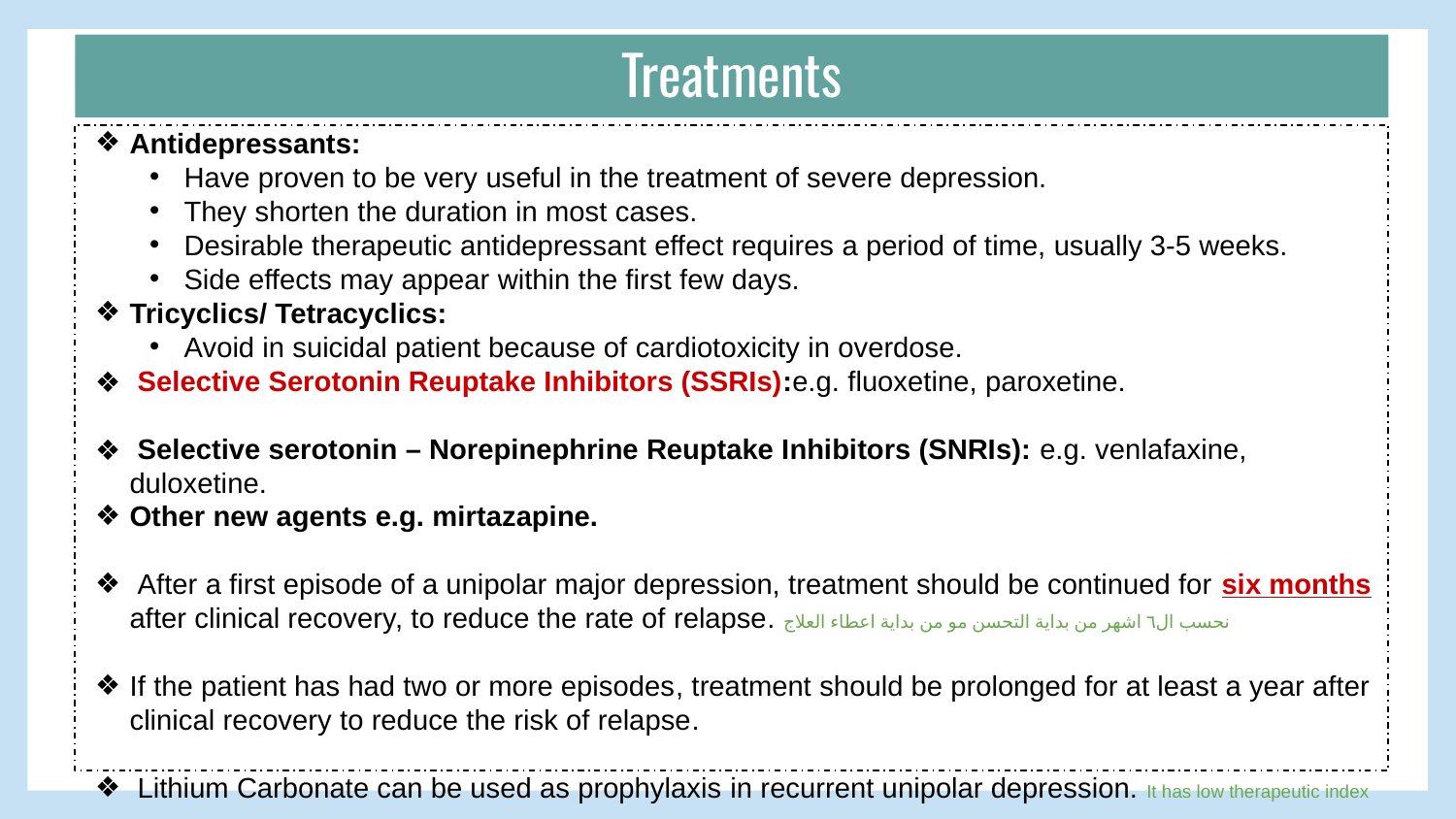

Treatments
Antidepressants:
Have proven to be very useful in the treatment of severe depression.
They shorten the duration in most cases.
Desirable therapeutic antidepressant effect requires a period of time, usually 3-5 weeks.
Side effects may appear within the first few days.
Tricyclics/ Tetracyclics:
Avoid in suicidal patient because of cardiotoxicity in overdose.
 Selective Serotonin Reuptake Inhibitors (SSRIs):​e.g. fluoxetine, paroxetine.

 Selective serotonin – Norepinephrine Reuptake Inhibitors (SNRIs): e.g. venlafaxine, duloxetine.
Other new agents e.g. mirtazapine.

 After a first episode of a unipolar major depression, treatment should be continued for six months after clinical recovery​, to reduce the rate of relapse​. نحسب ال٦ اشهر من بداية التحسن مو من بداية اعطاء العلاج

If the patient has had two or more episodes​, treatment should be prolonged for at least a year after clinical recovery to reduce the risk of relapse​.

 Lithium Carbonate can be used as prophylaxis​ in recurrent unipolar depression. It has low therapeutic index